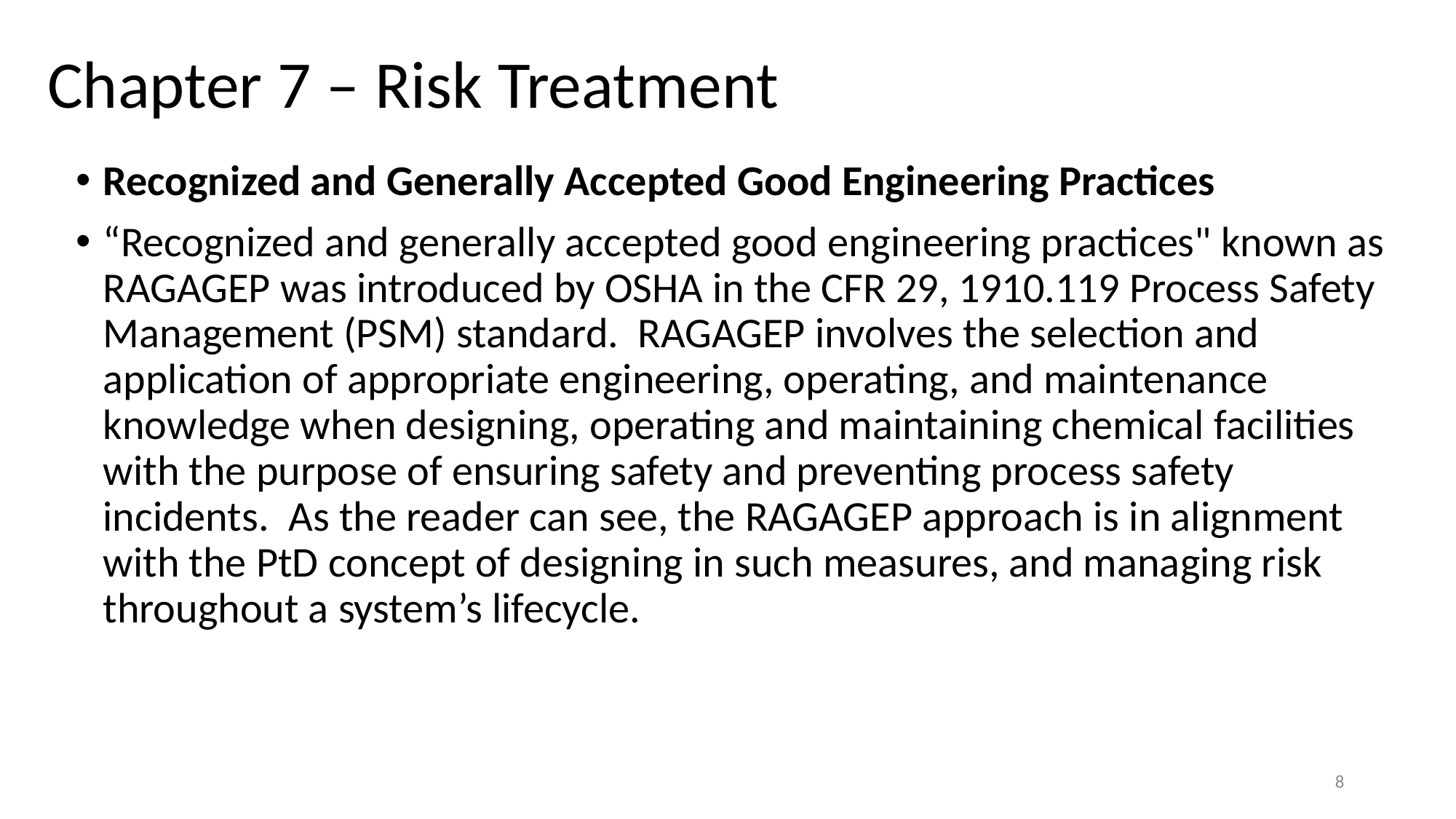

# Chapter 7 – Risk Treatment
Recognized and Generally Accepted Good Engineering Practices
“Recognized and generally accepted good engineering practices" known as RAGAGEP was introduced by OSHA in the CFR 29, 1910.119 Process Safety Management (PSM) standard.  RAGAGEP involves the selection and application of appropriate engineering, operating, and maintenance knowledge when designing, operating and maintaining chemical facilities with the purpose of ensuring safety and preventing process safety incidents.  As the reader can see, the RAGAGEP approach is in alignment with the PtD concept of designing in such measures, and managing risk throughout a system’s lifecycle.
8